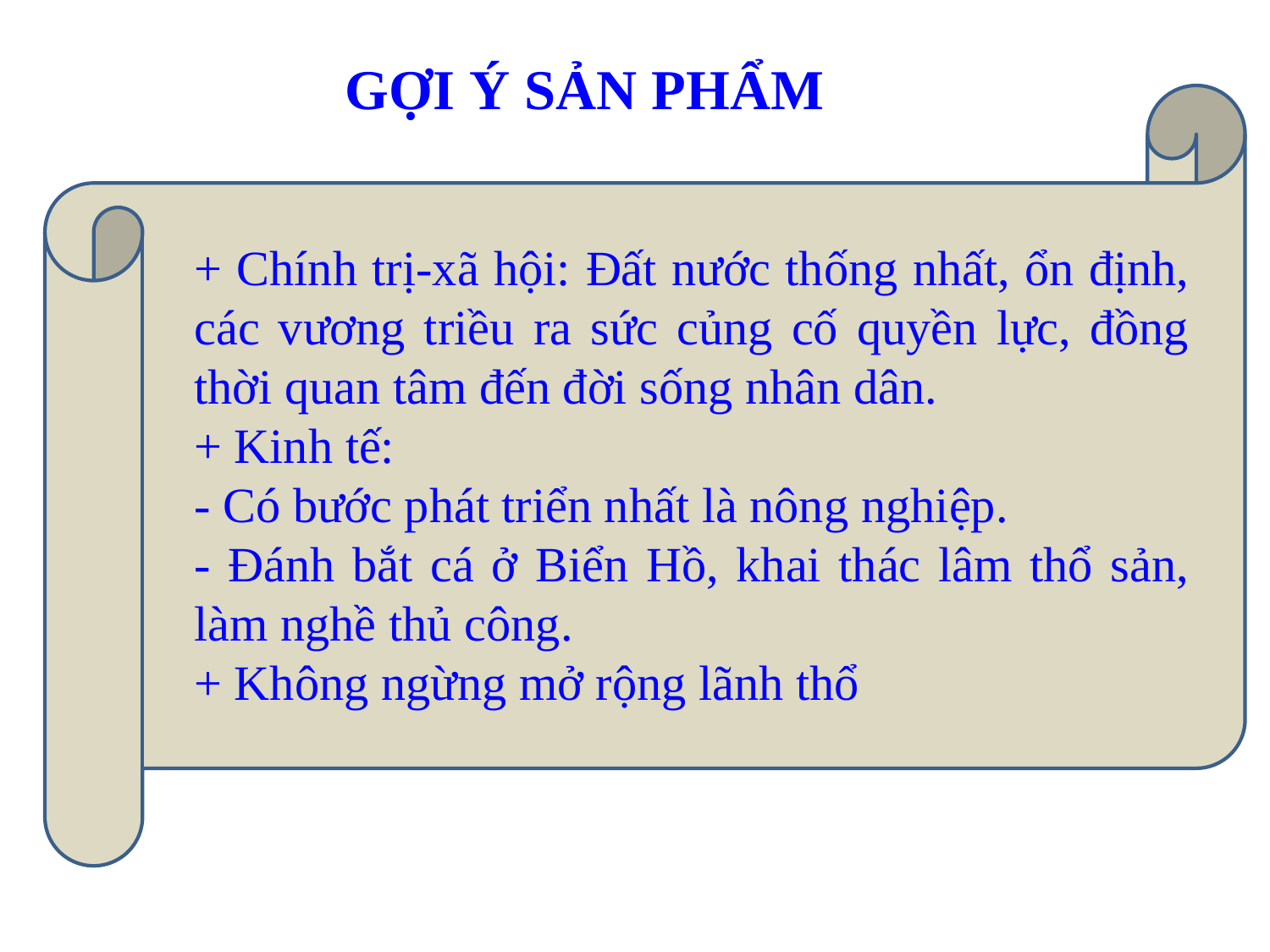

GỢI Ý SẢN PHẨM

+ Chính trị-xã hội: Đất nước thống nhất, ổn định, các vương triều ra sức củng cố quyền lực, đồng thời quan tâm đến đời sống nhân dân.
+ Kinh tế:
- Có bước phát triển nhất là nông nghiệp.
- Đánh bắt cá ở Biển Hồ, khai thác lâm thổ sản, làm nghề thủ công.
+ Không ngừng mở rộng lãnh thổ